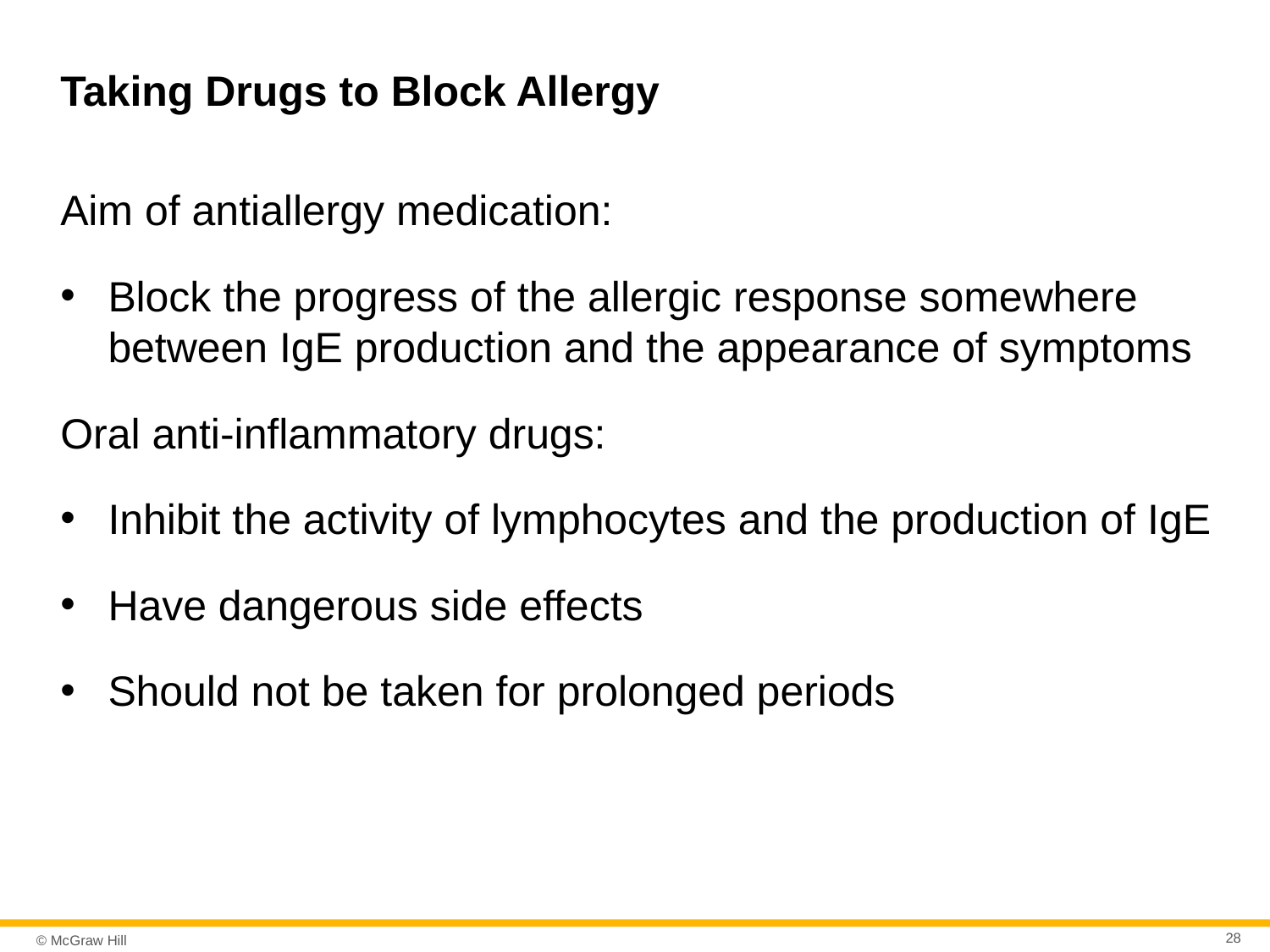

# Taking Drugs to Block Allergy
Aim of antiallergy medication:
Block the progress of the allergic response somewhere between IgE production and the appearance of symptoms
Oral anti-inflammatory drugs:
Inhibit the activity of lymphocytes and the production of IgE
Have dangerous side effects
Should not be taken for prolonged periods